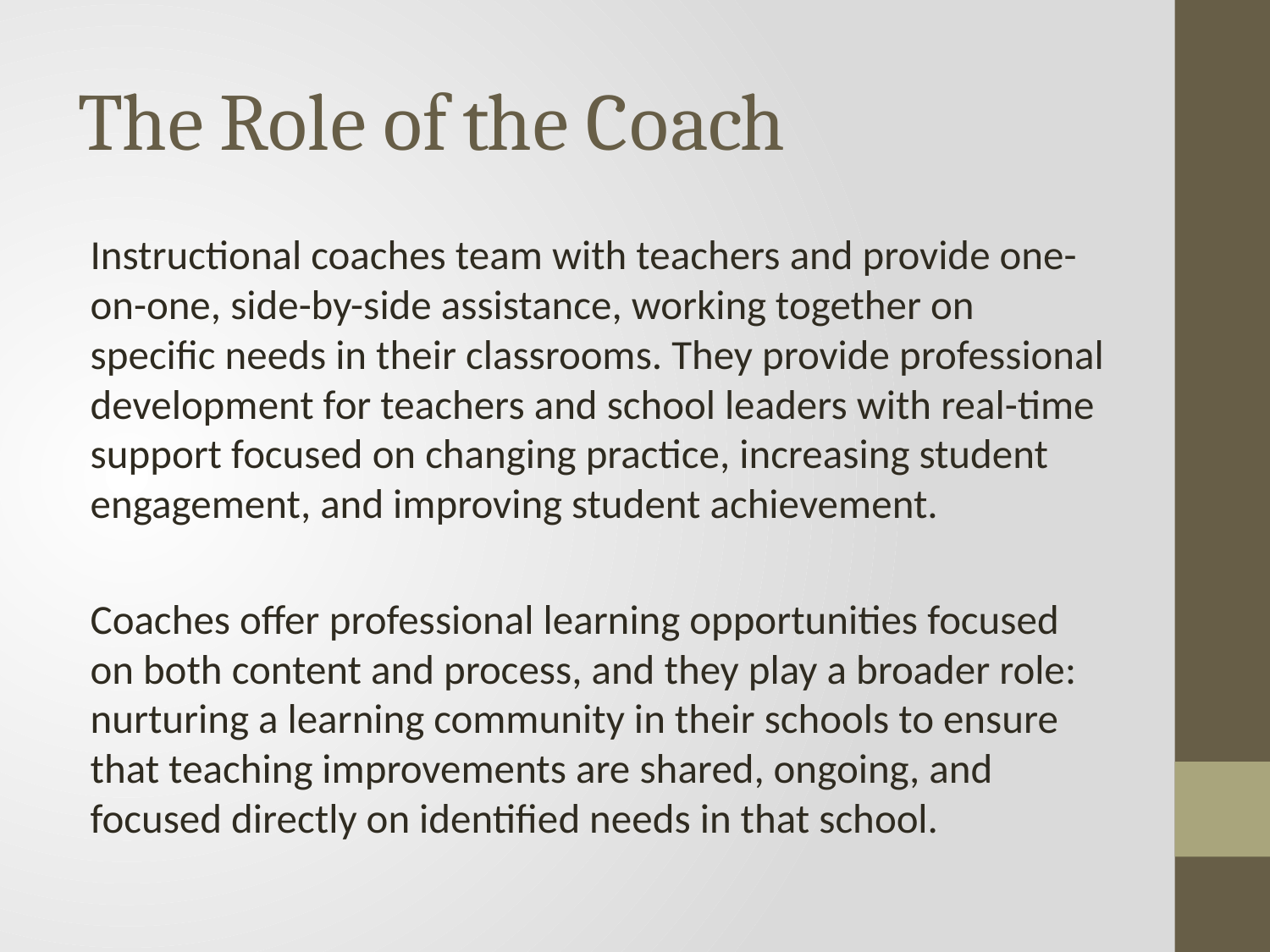

# The Role of the Coach
Instructional coaches team with teachers and provide one-on-one, side-by-side assistance, working together on specific needs in their classrooms. They provide professional development for teachers and school leaders with real-time support focused on changing practice, increasing student engagement, and improving student achievement.

Coaches offer professional learning opportunities focused on both content and process, and they play a broader role:  nurturing a learning community in their schools to ensure that teaching improvements are shared, ongoing, and focused directly on identified needs in that school.